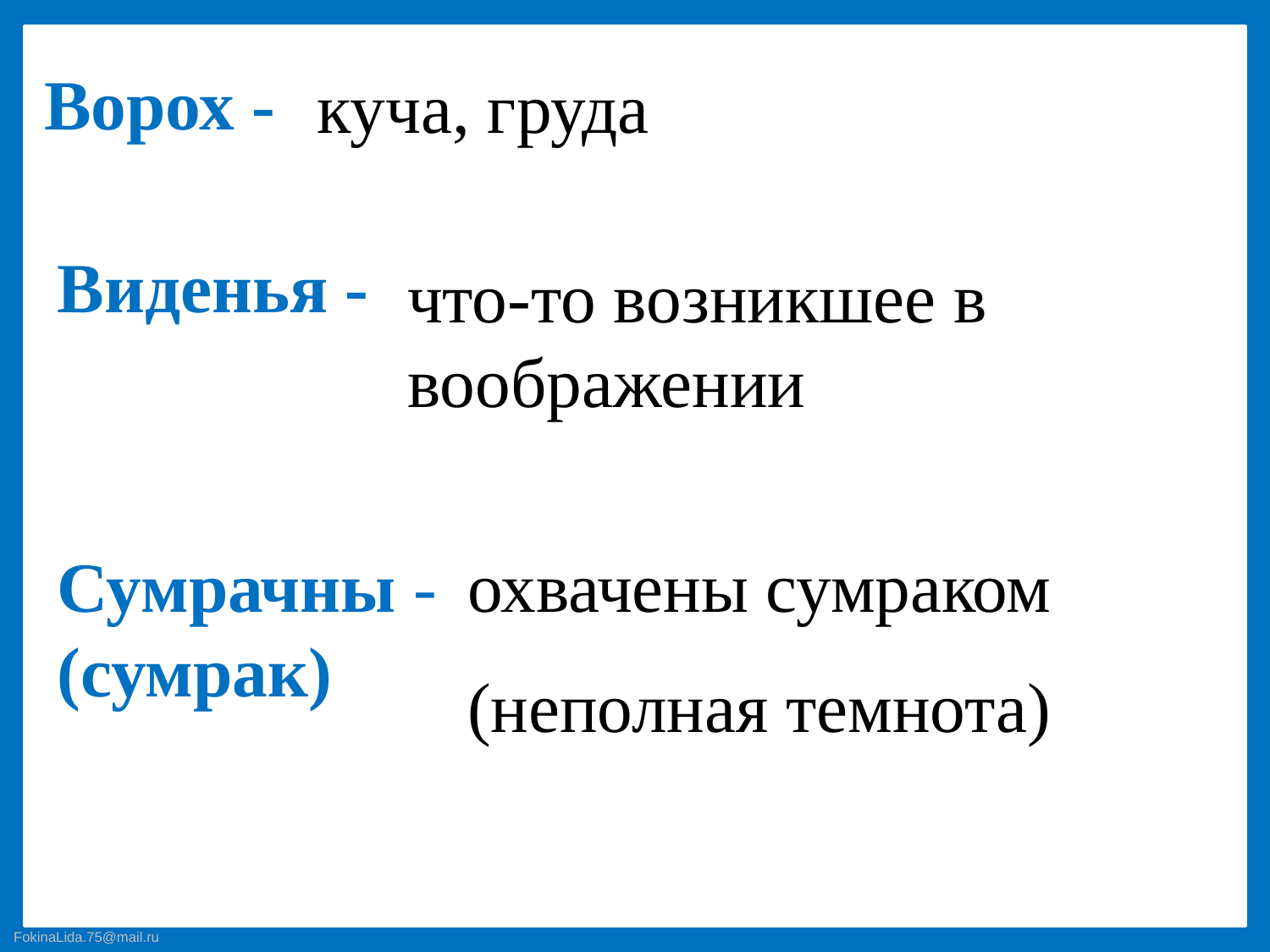

Ворох -
куча, груда
Виденья -
что-то возникшее в воображении
Сумрачны - (сумрак)
охвачены сумраком
(неполная темнота)